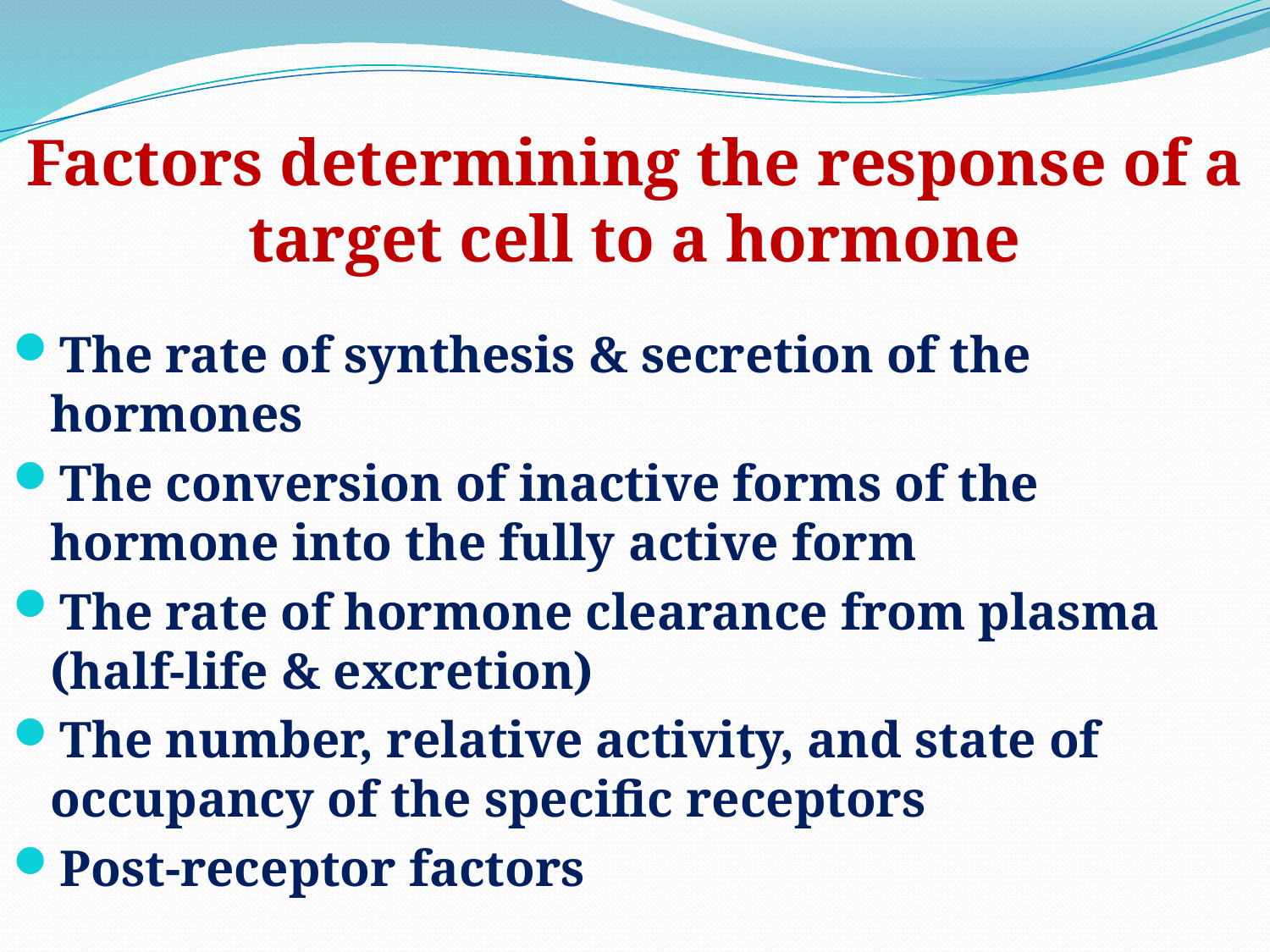

Factors determining the response of a target cell to a hormone
The rate of synthesis & secretion of the hormones
The conversion of inactive forms of the hormone into the fully active form
The rate of hormone clearance from plasma (half-life & excretion)
The number, relative activity, and state of occupancy of the specific receptors
Post-receptor factors